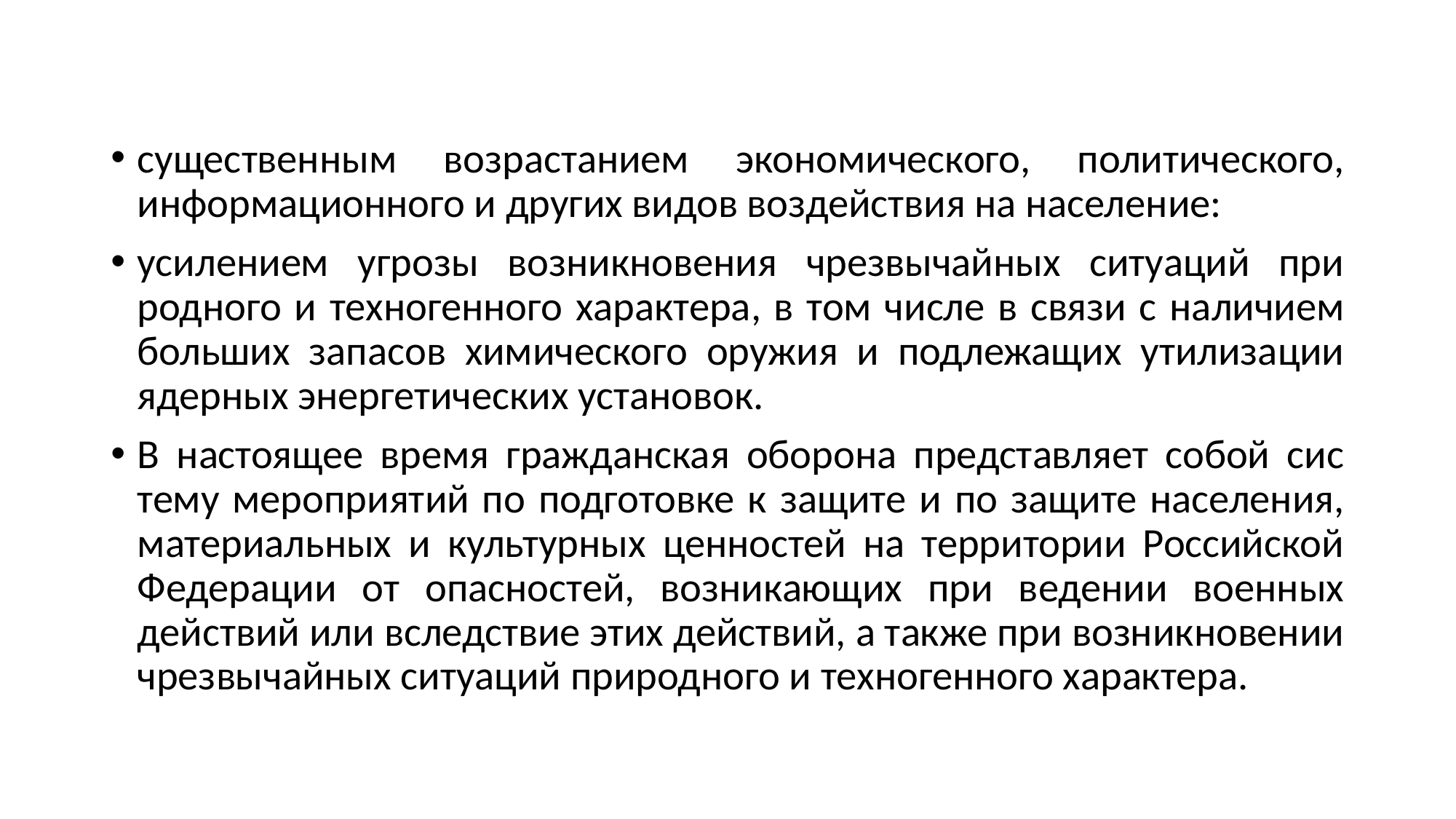

существенным возрастанием экономического, политического, информационного и других видов воздействия на население:
усилением угрозы возникновения чрезвычайных ситуаций при­родного и техногенного характера, в том числе в связи с наличи­ем больших запасов химического оружия и подлежащих утили­зации ядерных энергетических установок.
В настоящее время гражданская оборона представляет собой сис­тему мероприятий по подготовке к защите и по защите населения, ма­териальных и культурных ценностей на территории Российской Феде­рации от опасностей, возникающих при ведении военных действий или вследствие этих действий, а также при возникновении чрезвычайных ситуаций природного и техногенного характера.